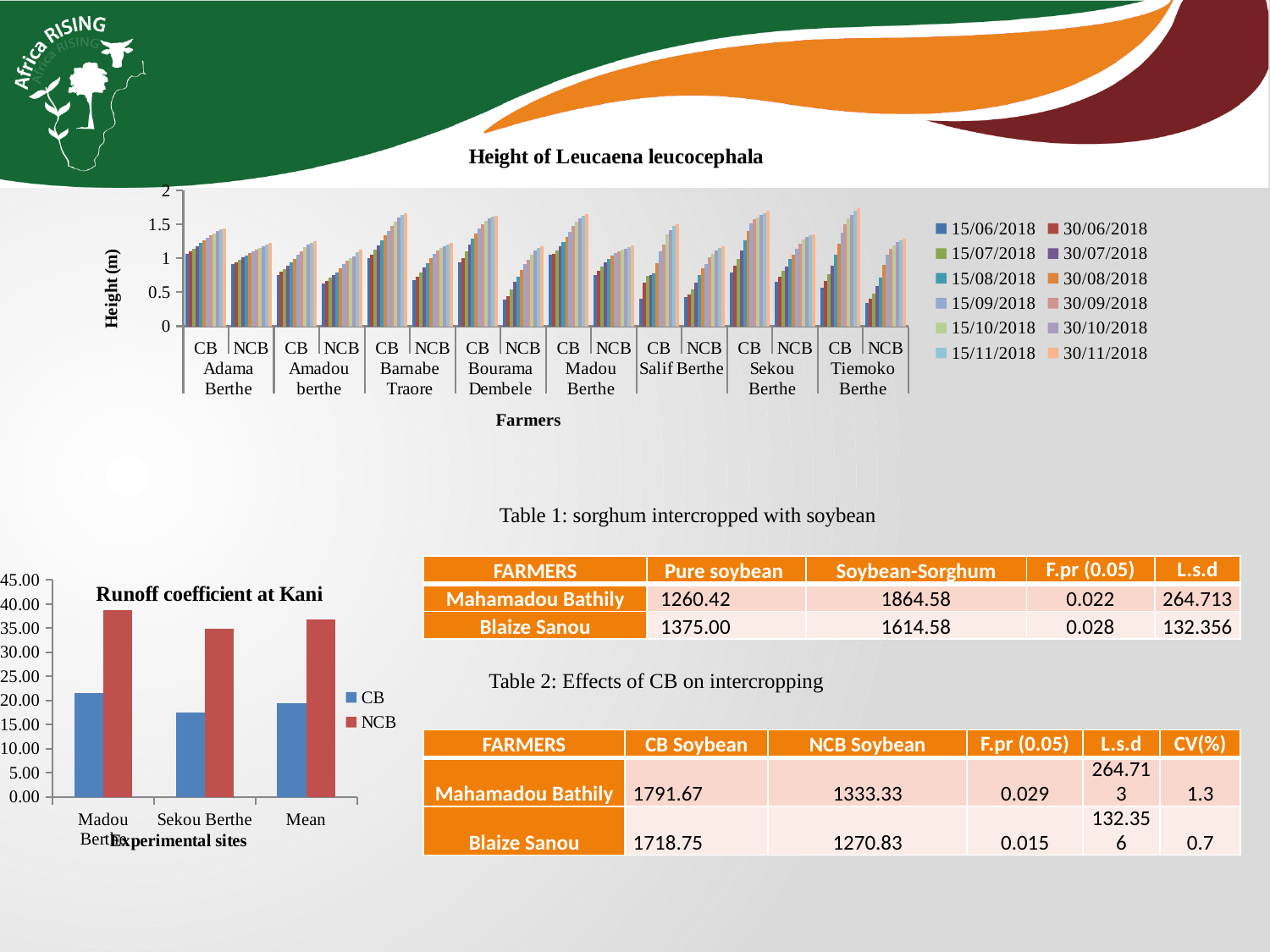

### Chart: Height of Leucaena leucocephala

| Category | 15/06/2018 | 30/06/2018 | 15/07/2018 | 30/07/2018 | 15/08/2018 | 30/08/2018 | 15/09/2018 | 30/09/2018 | 15/10/2018 | 30/10/2018 | 15/11/2018 | 30/11/2018 |
|---|---|---|---|---|---|---|---|---|---|---|---|---|
| CB | 1.0699999999999994 | 1.106 | 1.1459999999999995 | 1.1819999999999995 | 1.232 | 1.264 | 1.304 | 1.338 | 1.3679999999999994 | 1.403999999999999 | 1.425999999999999 | 1.4439999999999988 |
| NCB | 0.9099999999999999 | 0.944 | 0.974 | 1.01 | 1.044 | 1.0719999999999994 | 1.106 | 1.1320000000000001 | 1.1559999999999995 | 1.1759999999999993 | 1.204 | 1.223999999999999 |
| CB | 0.7600000000000002 | 0.8019999999999999 | 0.8460000000000001 | 0.8920000000000002 | 0.9400000000000003 | 0.994 | 1.05 | 1.1039999999999994 | 1.1620000000000001 | 1.1980000000000004 | 1.23 | 1.256 |
| NCB | 0.6300000000000003 | 0.6680000000000001 | 0.7120000000000002 | 0.7480000000000002 | 0.796 | 0.8520000000000002 | 0.9179999999999999 | 0.9680000000000002 | 1.0 | 1.032 | 1.0879999999999994 | 1.124 |
| CB | 1.0 | 1.05 | 1.1260000000000001 | 1.1940000000000006 | 1.2639999999999993 | 1.3359999999999994 | 1.4 | 1.478 | 1.544 | 1.6 | 1.6400000000000001 | 1.6640000000000001 |
| NCB | 0.6780000000000002 | 0.7320000000000002 | 0.7879999999999999 | 0.8600000000000002 | 0.9259999999999999 | 0.998 | 1.06 | 1.116 | 1.1499999999999995 | 1.1719999999999995 | 1.206 | 1.224 |
| CB | 0.9440000000000004 | 1.008 | 1.098 | 1.2 | 1.284 | 1.3619999999999994 | 1.44 | 1.496 | 1.5459999999999994 | 1.5859999999999994 | 1.6099999999999994 | 1.6280000000000001 |
| NCB | 0.39400000000000013 | 0.4440000000000001 | 0.538 | 0.6480000000000002 | 0.7300000000000002 | 0.8320000000000003 | 0.9139999999999999 | 0.9780000000000001 | 1.054 | 1.1119999999999994 | 1.1479999999999995 | 1.1720000000000006 |
| CB | 1.0479999999999994 | 1.068 | 1.114 | 1.1759999999999995 | 1.244 | 1.316 | 1.3919999999999995 | 1.4740000000000002 | 1.542 | 1.5899999999999994 | 1.6280000000000001 | 1.6500000000000001 |
| NCB | 0.7560000000000002 | 0.8219999999999998 | 0.8740000000000004 | 0.9419999999999998 | 0.9880000000000001 | 1.042 | 1.082 | 1.0979999999999994 | 1.122 | 1.1460000000000001 | 1.1679999999999995 | 1.1839999999999995 |
| CB | 0.4040000000000001 | 0.6400000000000002 | 0.7460000000000002 | 0.7540000000000002 | 0.782 | 0.93 | 1.106 | 1.2079999999999989 | 1.3539999999999994 | 1.415999999999999 | 1.472 | 1.506 |
| NCB | 0.42800000000000016 | 0.4680000000000001 | 0.542 | 0.6420000000000002 | 0.7580000000000002 | 0.8480000000000003 | 0.9200000000000002 | 1.012 | 1.066 | 1.1199999999999994 | 1.1540000000000001 | 1.1779999999999995 |
| CB | 0.796 | 0.8940000000000001 | 0.9960000000000001 | 1.11 | 1.26 | 1.3959999999999995 | 1.512 | 1.576 | 1.6039999999999994 | 1.6420000000000001 | 1.6600000000000001 | 1.7000000000000004 |
| NCB | 0.6500000000000002 | 0.7240000000000002 | 0.8120000000000003 | 0.8820000000000002 | 0.986 | 1.052 | 1.1360000000000001 | 1.21 | 1.2760000000000002 | 1.314 | 1.338 | 1.354 |
| CB | 0.5660000000000003 | 0.6620000000000001 | 0.7640000000000002 | 0.8960000000000001 | 1.0479999999999994 | 1.216 | 1.3759999999999994 | 1.502 | 1.5939999999999994 | 1.6420000000000001 | 1.7020000000000004 | 1.7320000000000004 |
| NCB | 0.3480000000000002 | 0.4 | 0.4800000000000001 | 0.5920000000000002 | 0.7220000000000002 | 0.908 | 1.05 | 1.1440000000000001 | 1.1900000000000004 | 1.236 | 1.2699999999999994 | 1.294 |
Table 1: sorghum intercropped with soybean
| FARMERS | Pure soybean | Soybean-Sorghum | F.pr (0.05) | L.s.d |
| --- | --- | --- | --- | --- |
| Mahamadou Bathily | 1260.42 | 1864.58 | 0.022 | 264.713 |
| Blaize Sanou | 1375.00 | 1614.58 | 0.028 | 132.356 |

### Chart: Runoff coefficient at Kani

| Category | CB | NCB |
|---|---|---|
| Madou Berthe | 21.47779125920997 | 38.794489945298274 |
| Sekou Berthe | 17.455555330702502 | 34.88786040349307 |
| Mean | 19.466673294956223 | 36.841175174395694 |
Table 2: Effects of CB on intercropping
| FARMERS | CB Soybean | NCB Soybean | F.pr (0.05) | L.s.d | CV(%) |
| --- | --- | --- | --- | --- | --- |
| Mahamadou Bathily | 1791.67 | 1333.33 | 0.029 | 264.713 | 1.3 |
| Blaize Sanou | 1718.75 | 1270.83 | 0.015 | 132.356 | 0.7 |